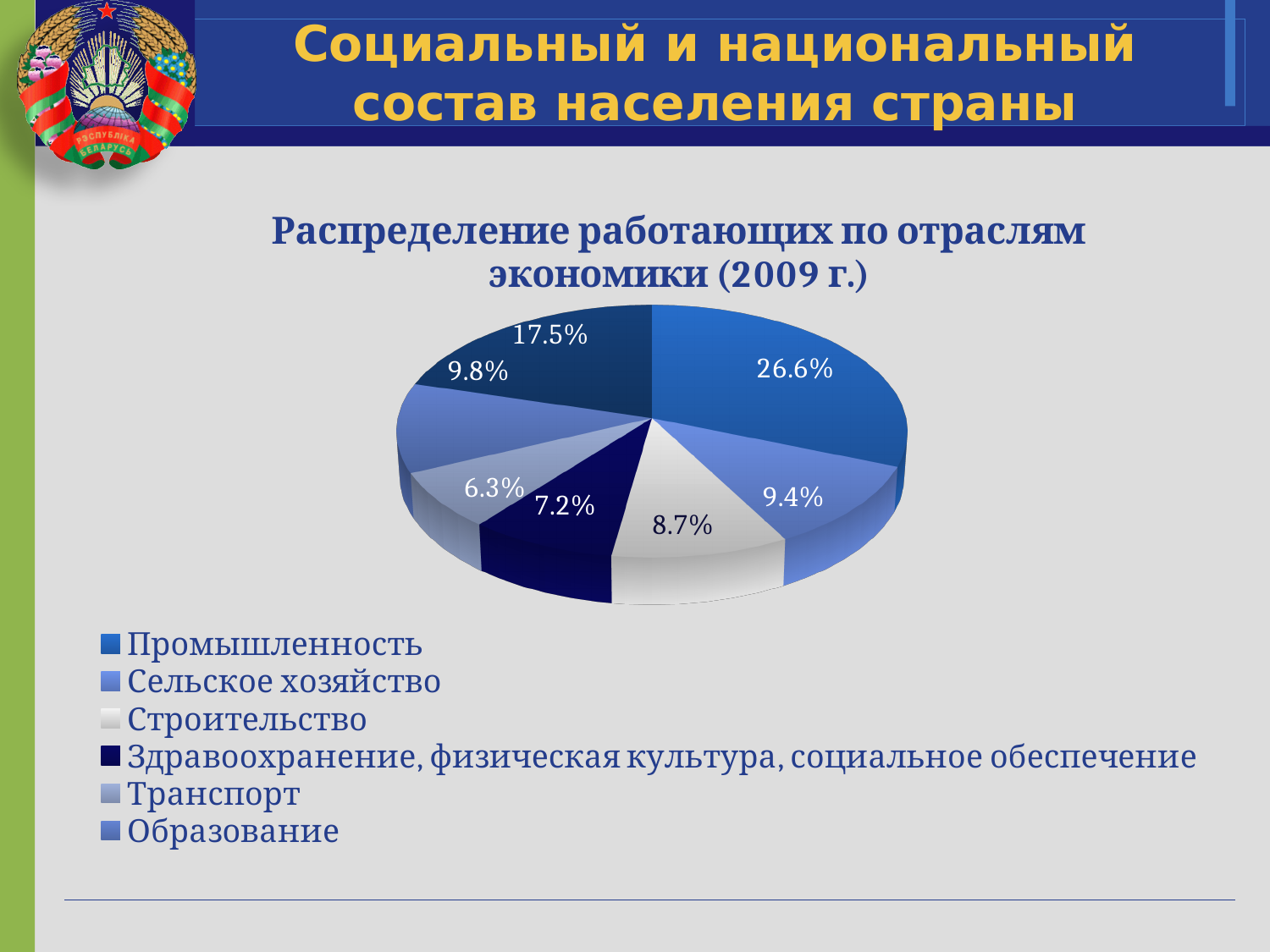

# Социальный и национальный состав населения страны

[unsupported chart]